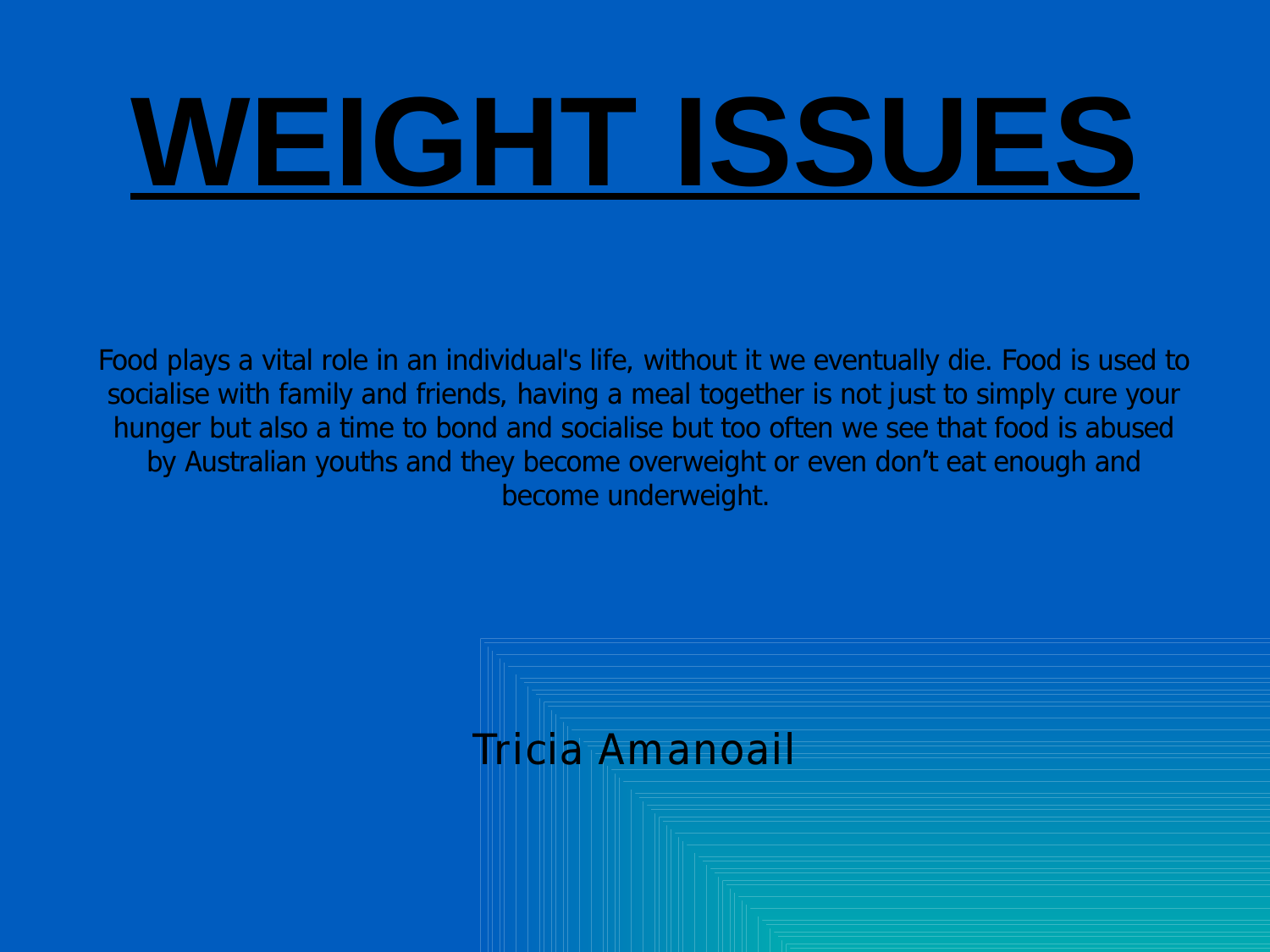

# WEIGHT ISSUES
Food plays a vital role in an individual's life, without it we eventually die. Food is used to socialise with family and friends, having a meal together is not just to simply cure your hunger but also a time to bond and socialise but too often we see that food is abused by Australian youths and they become overweight or even don’t eat enough and become underweight.
Tricia Amanoail